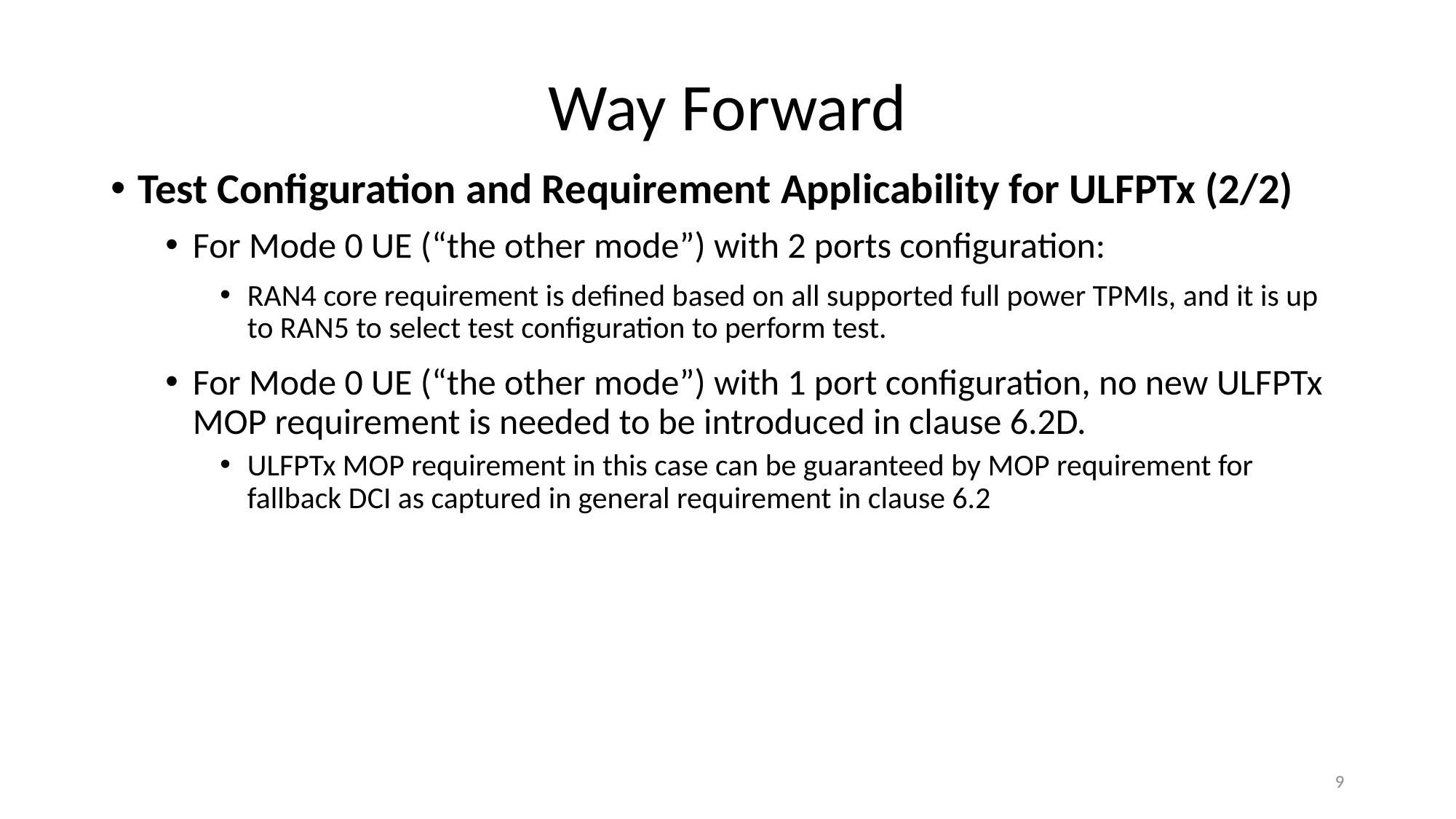

# Way Forward
Test Configuration and Requirement Applicability for ULFPTx (2/2)
For Mode 0 UE (“the other mode”) with 2 ports configuration:
RAN4 core requirement is defined based on all supported full power TPMIs, and it is up to RAN5 to select test configuration to perform test.
For Mode 0 UE (“the other mode”) with 1 port configuration, no new ULFPTx MOP requirement is needed to be introduced in clause 6.2D.
ULFPTx MOP requirement in this case can be guaranteed by MOP requirement for fallback DCI as captured in general requirement in clause 6.2

9